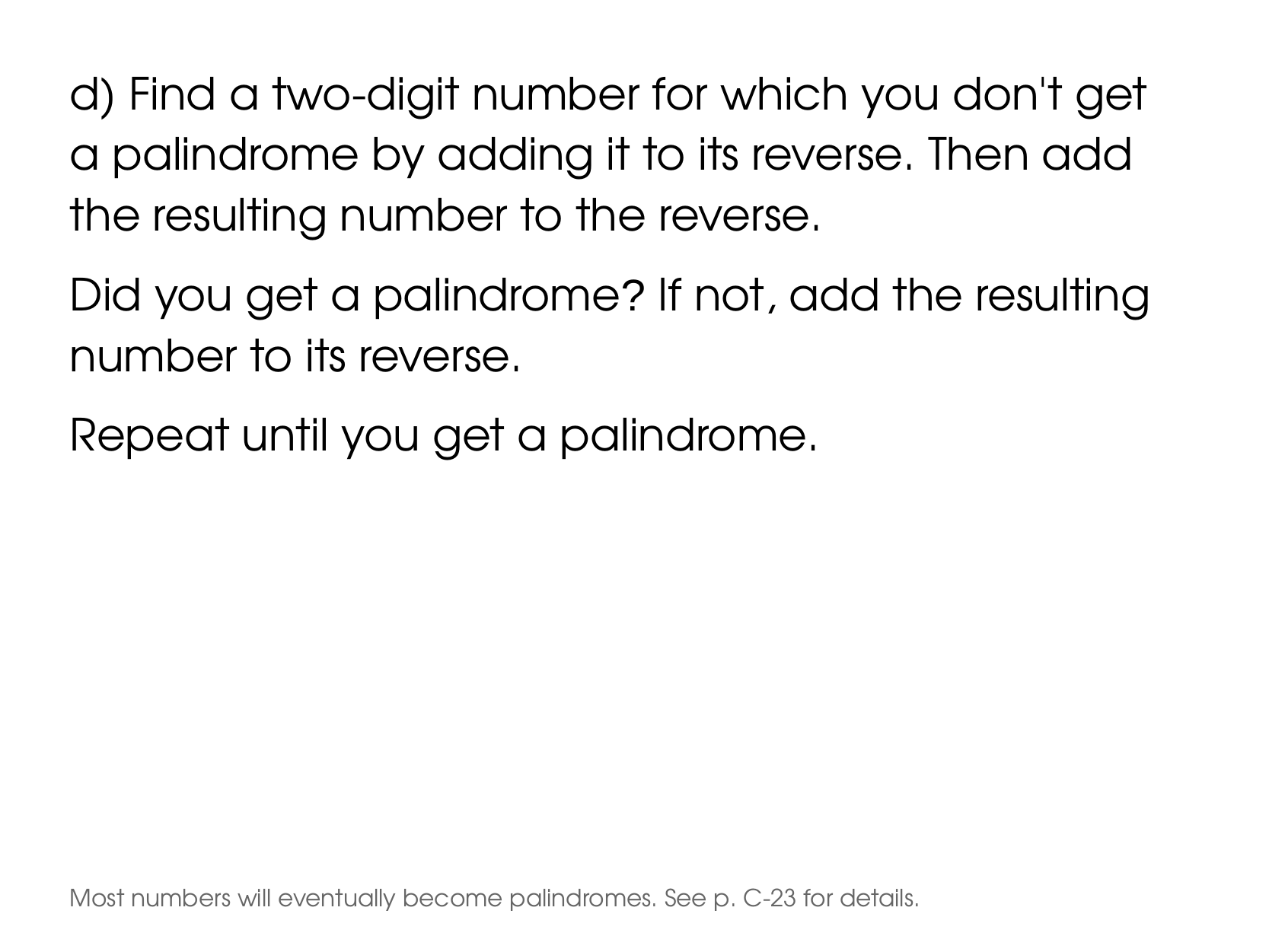

d) Find a two-digit number for which you don't get a palindrome by adding it to its reverse. Then add the resulting number to the reverse.
Did you get a palindrome? If not, add the resulting number to its reverse.
Repeat until you get a palindrome.
Most numbers will eventually become palindromes. See p. C-23 for details.